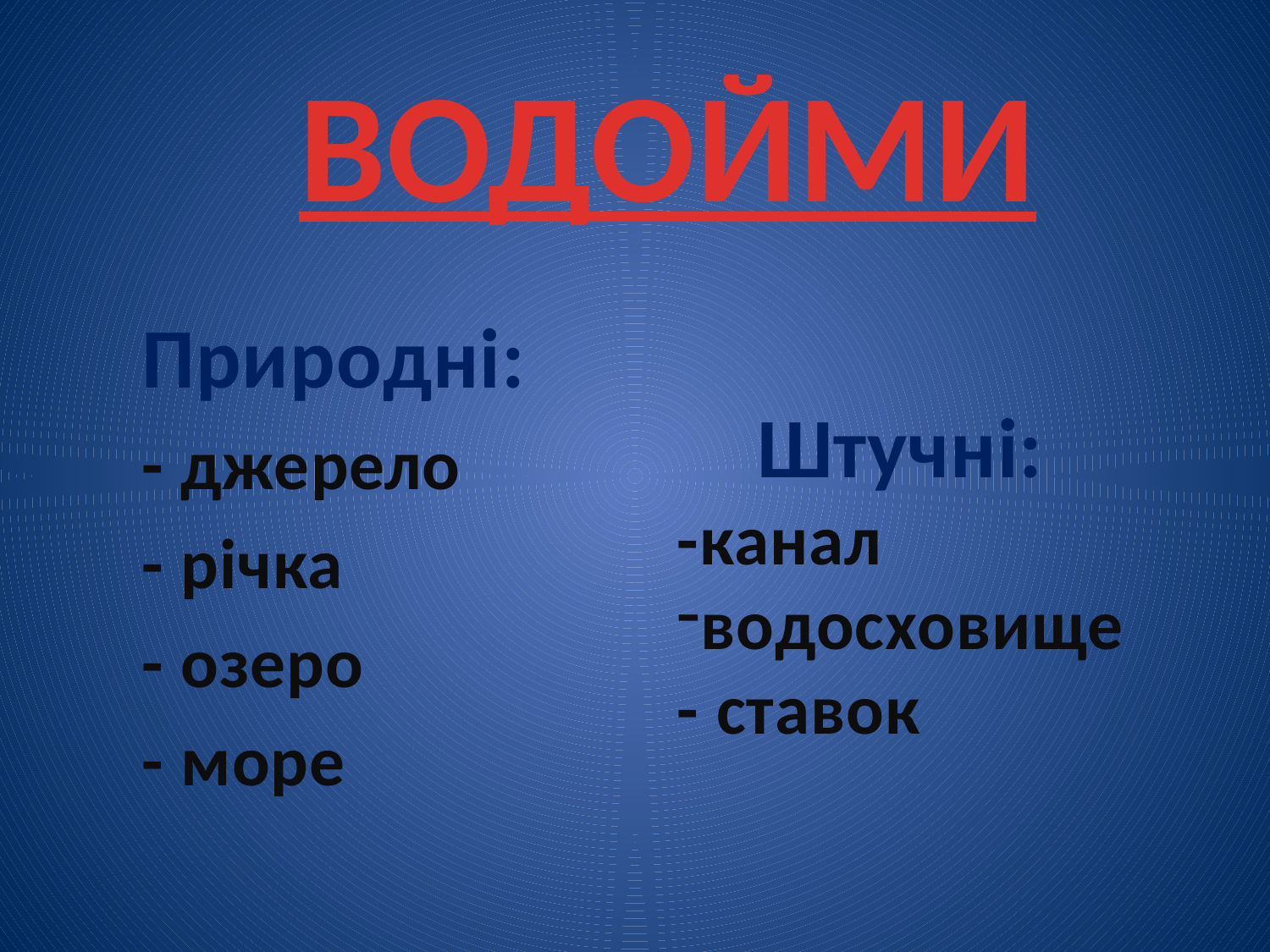

# ВОДОЙМИ
Природні:
- джерело
- річка
- озеро
- море

    Штучні:
-канал
водосховище
- ставок